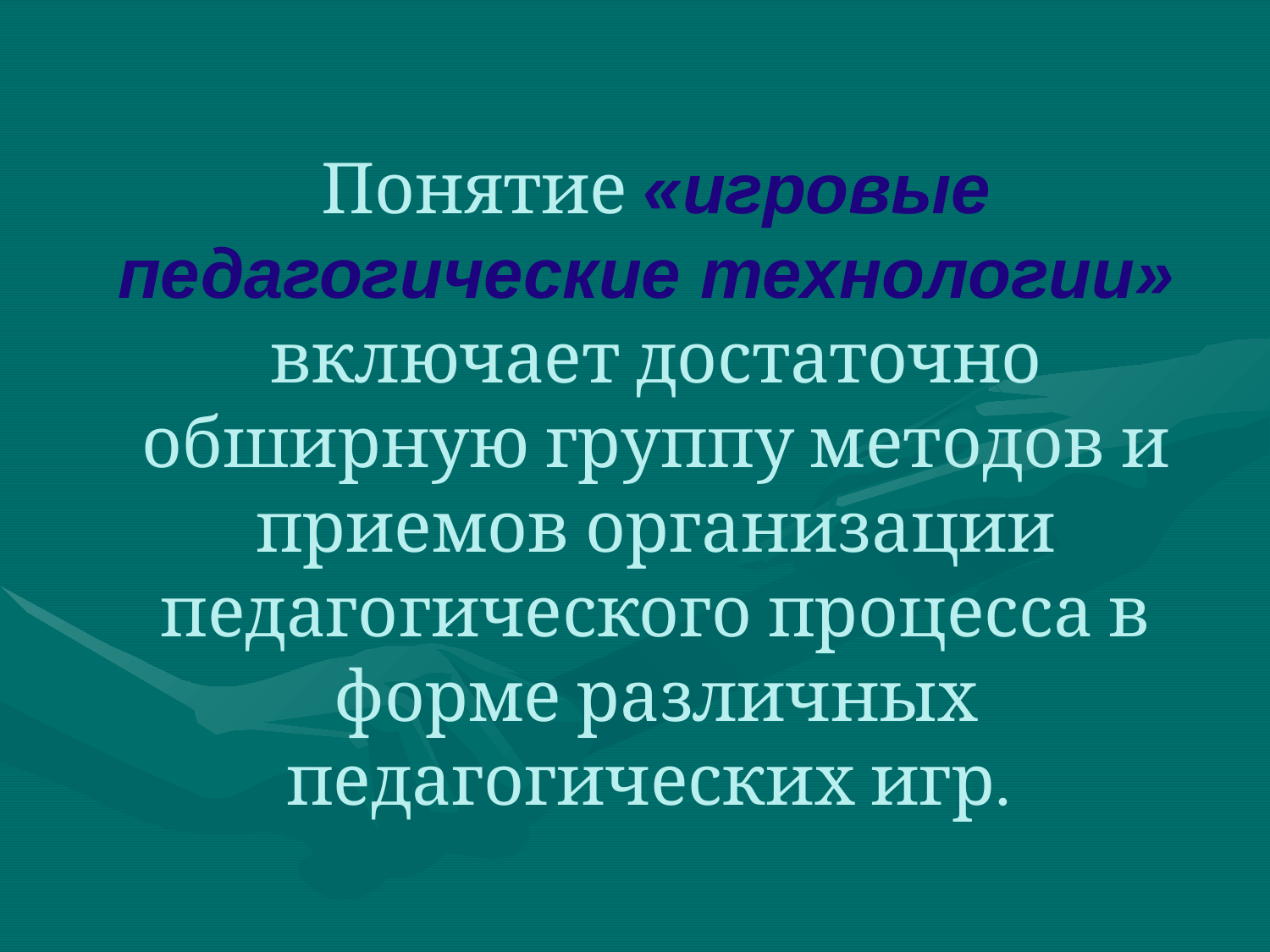

# Понятие «игровые педагогические технологии» включает достаточно обширную группу методов и приемов организации педагогического процесса в форме различных педагогических игр.